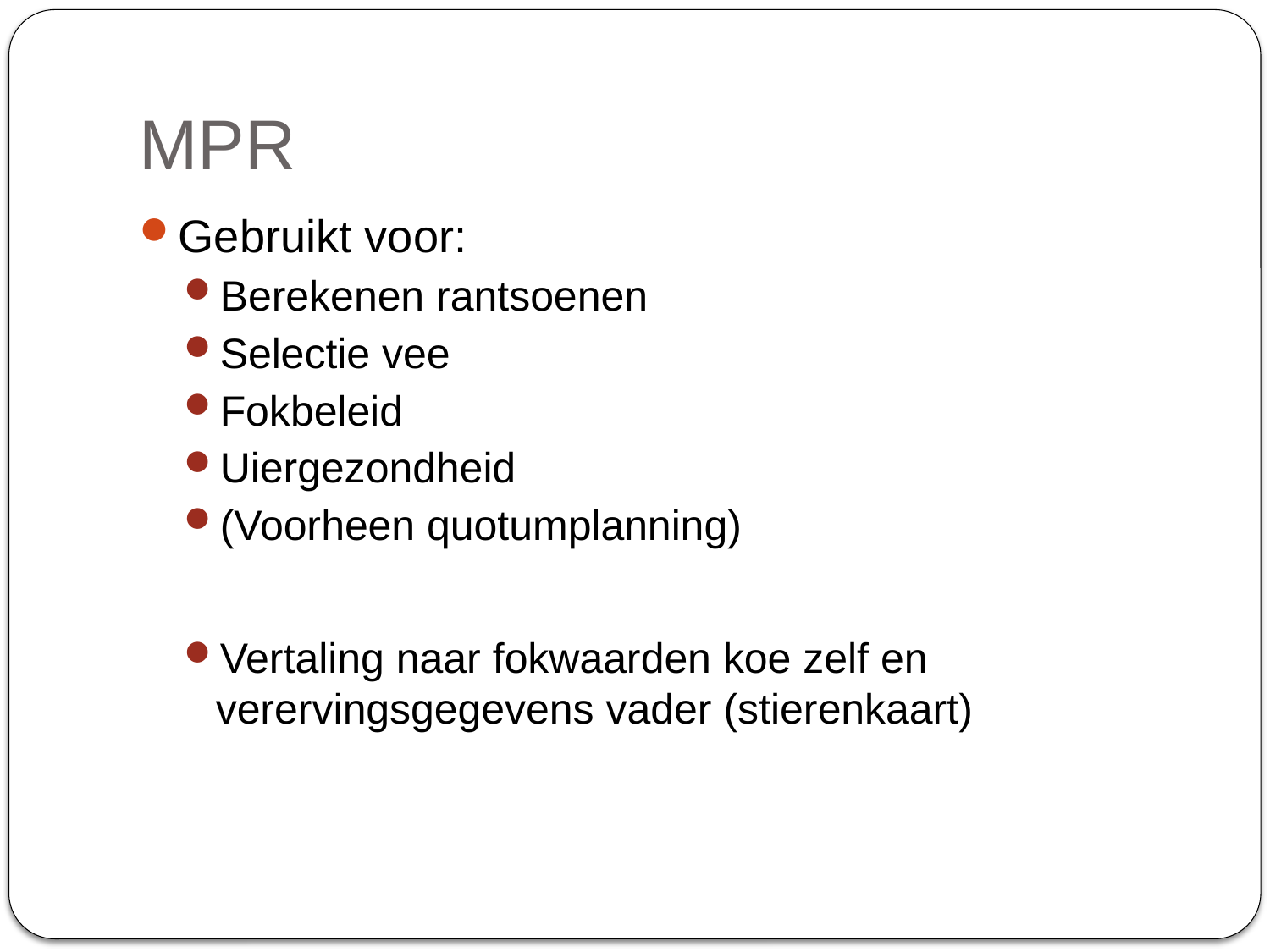

# MPR
Gebruikt voor:
Berekenen rantsoenen
Selectie vee
Fokbeleid
Uiergezondheid
(Voorheen quotumplanning)

Vertaling naar fokwaarden koe zelf en verervingsgegevens vader (stierenkaart)